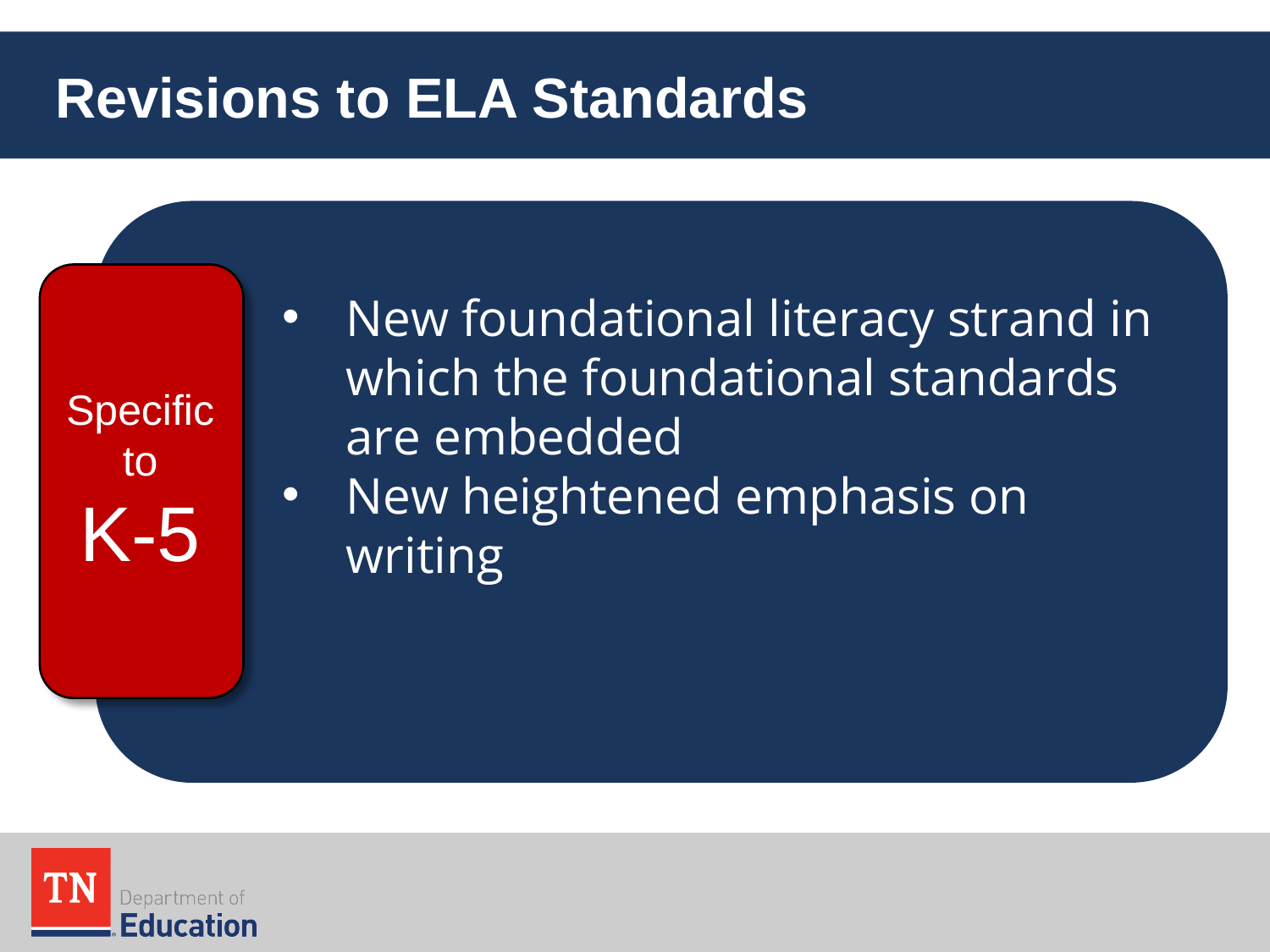

# Revisions to ELA Standards

New foundational literacy strand in which the foundational standards are embedded
New heightened emphasis on  writing
Specific to
K-5